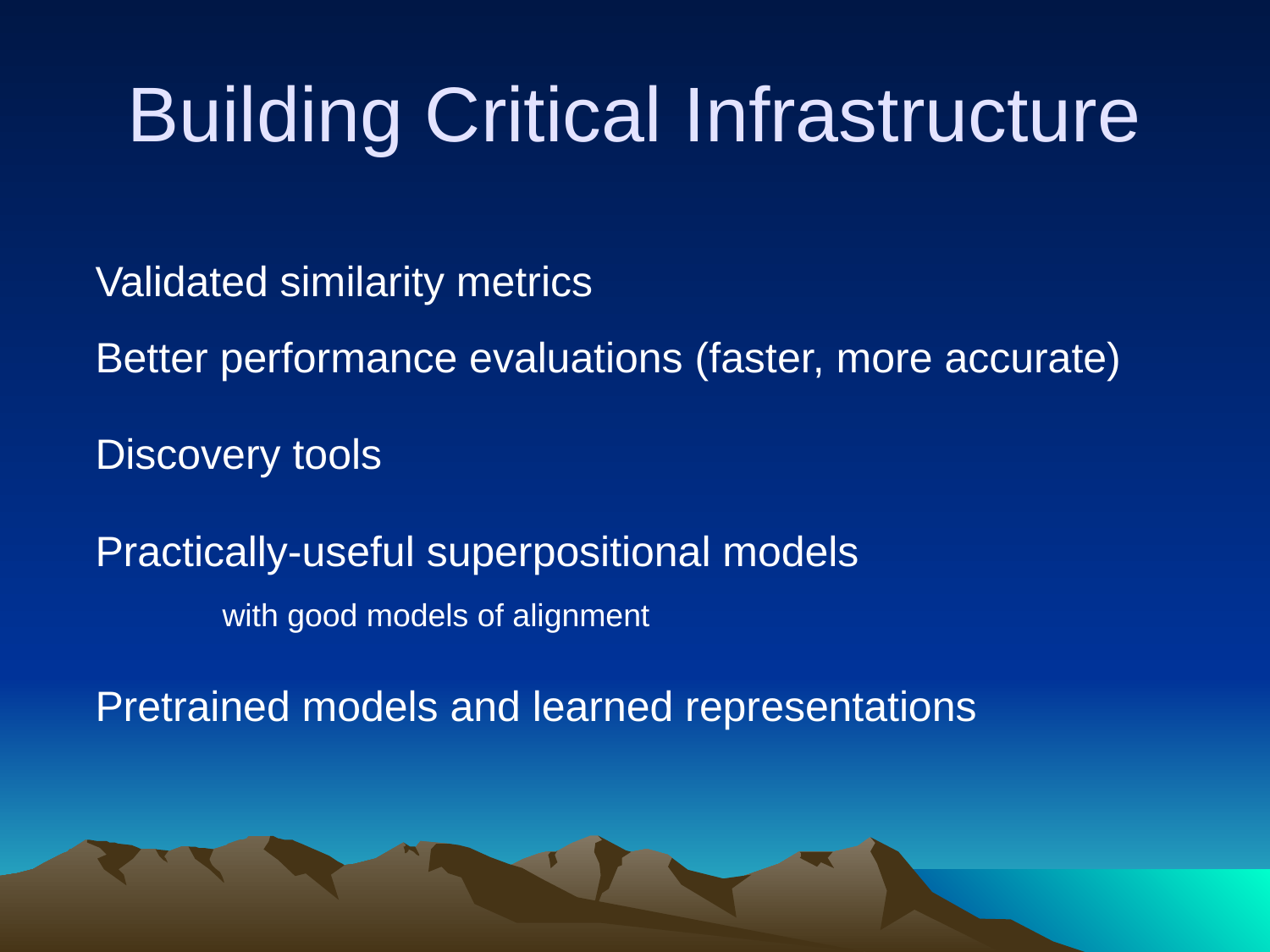

# Building Critical Infrastructure
Validated similarity metrics
Better performance evaluations (faster, more accurate)
Discovery tools
Practically-useful superpositional models
	with good models of alignment
Pretrained models and learned representations